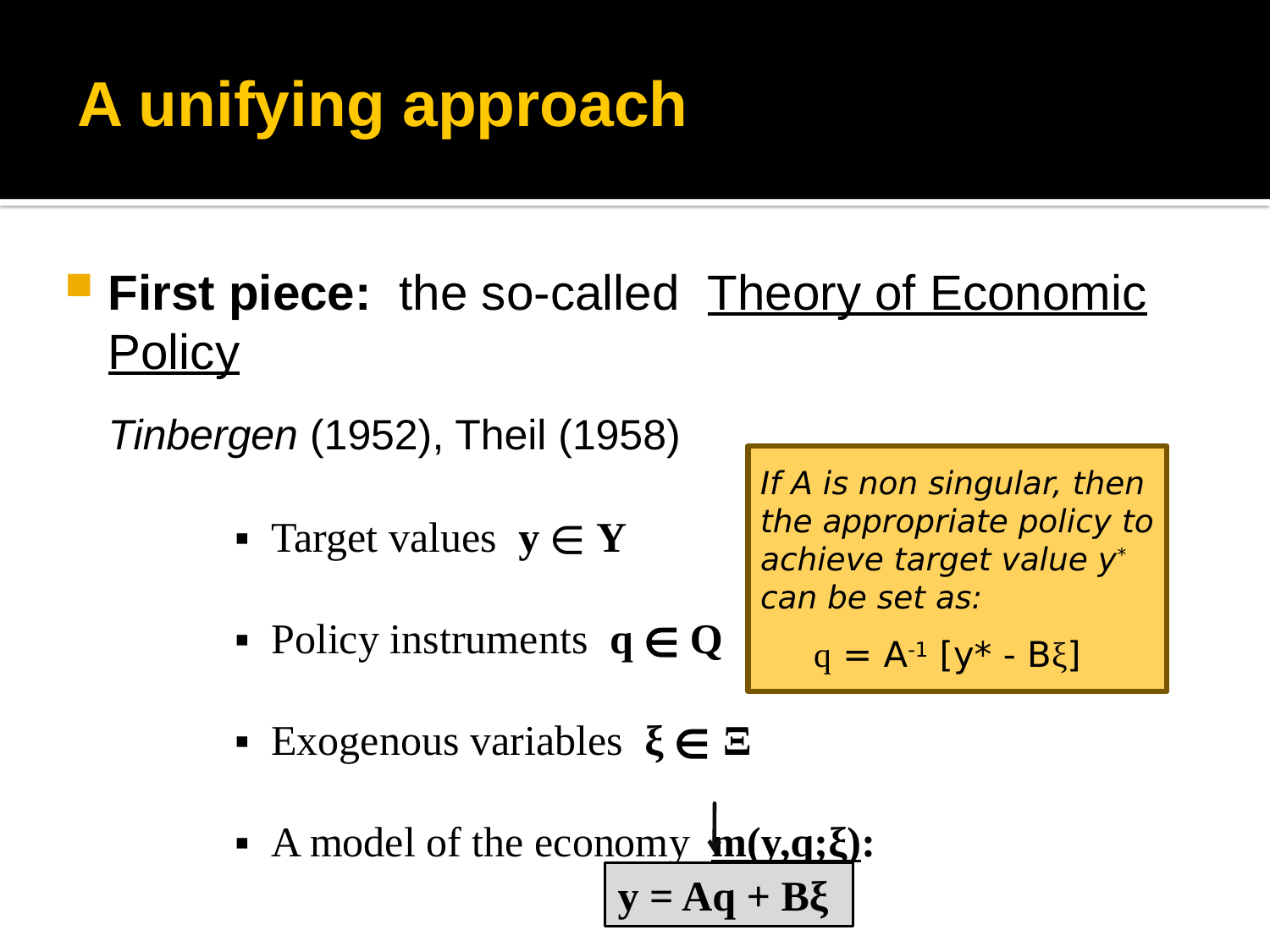

# A unifying approach
First piece:  the so-called  Theory of Economic Policy

	Tinbergen (1952), Theil (1958)

		▪  Target values  y ∊ Y

		▪  Policy instruments  q ∊ Q

		▪  Exogenous variables  ξ ∊ Ξ

		▪  A model of the economy  m(y,q;ξ):

If A is non singular, then
the appropriate policy to
achieve target value y*
can be set as:

q = A-1 [y* - Bξ]

y = Aq + Bξ